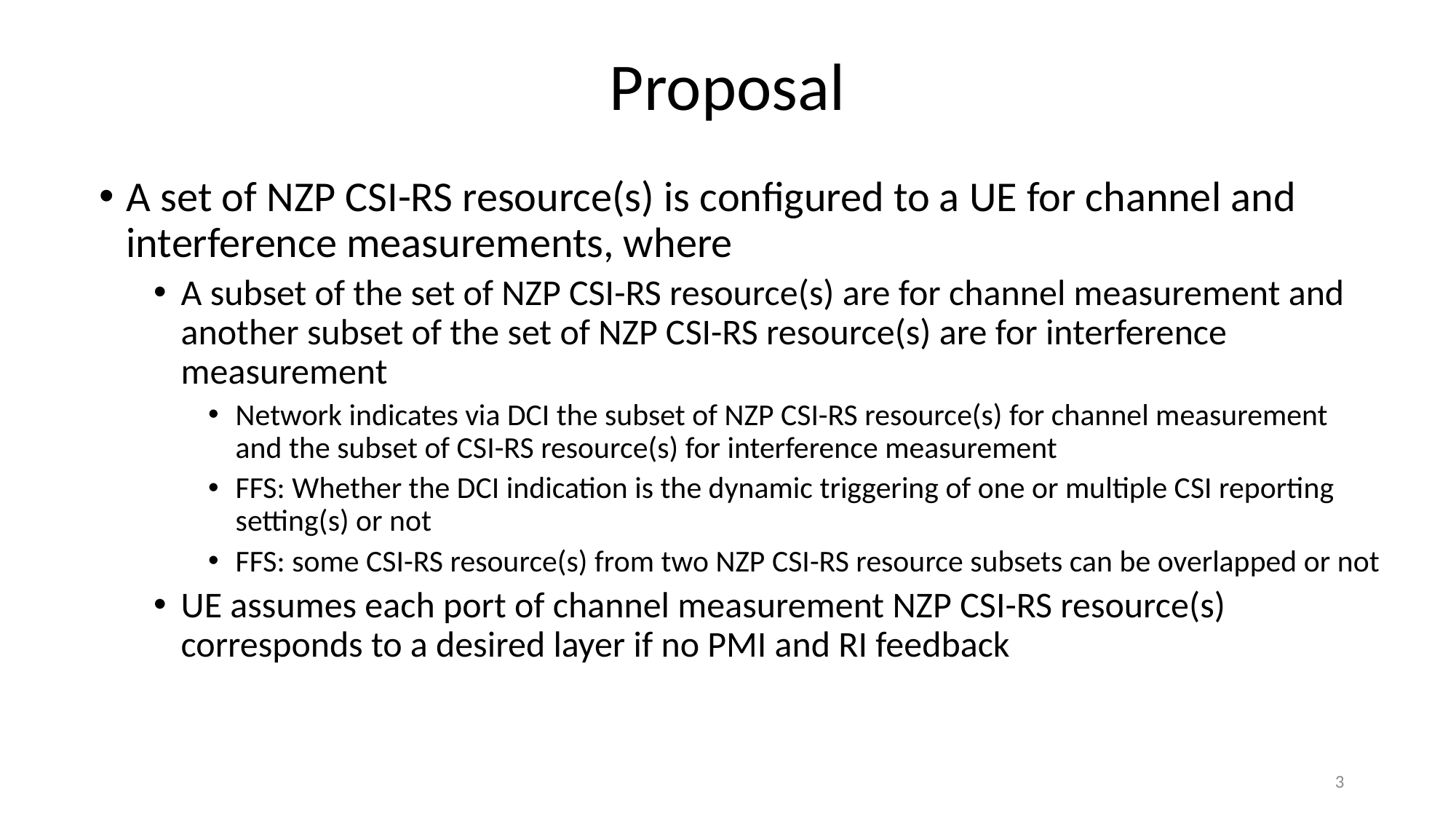

# Proposal
A set of NZP CSI-RS resource(s) is configured to a UE for channel and interference measurements, where
A subset of the set of NZP CSI-RS resource(s) are for channel measurement and another subset of the set of NZP CSI-RS resource(s) are for interference measurement
Network indicates via DCI the subset of NZP CSI-RS resource(s) for channel measurement and the subset of CSI-RS resource(s) for interference measurement
FFS: Whether the DCI indication is the dynamic triggering of one or multiple CSI reporting setting(s) or not
FFS: some CSI-RS resource(s) from two NZP CSI-RS resource subsets can be overlapped or not
UE assumes each port of channel measurement NZP CSI-RS resource(s) corresponds to a desired layer if no PMI and RI feedback

3